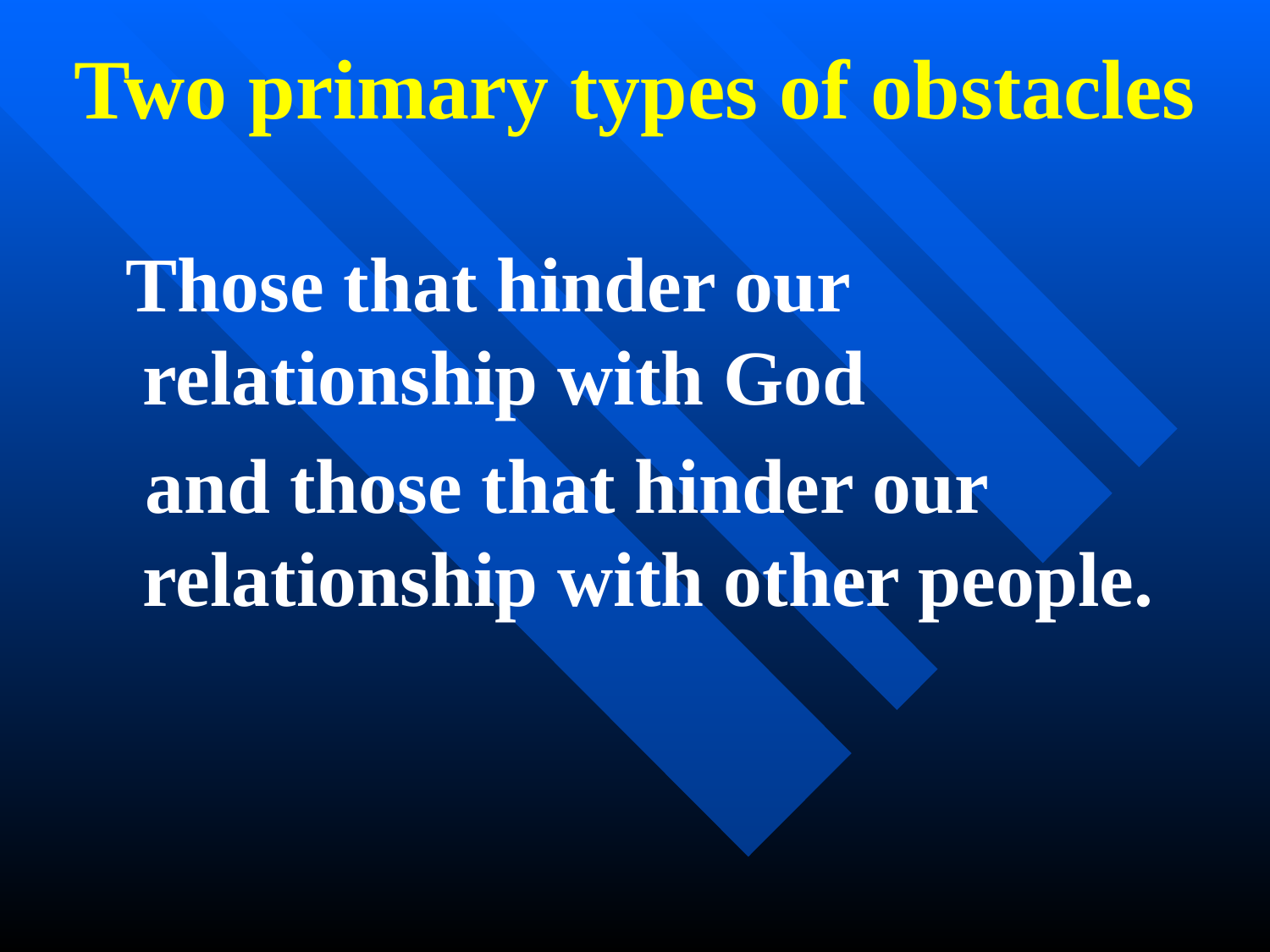

# Two primary types of obstacles
  Those that hinder our relationship with God
   and those that hinder our relationship with other people.